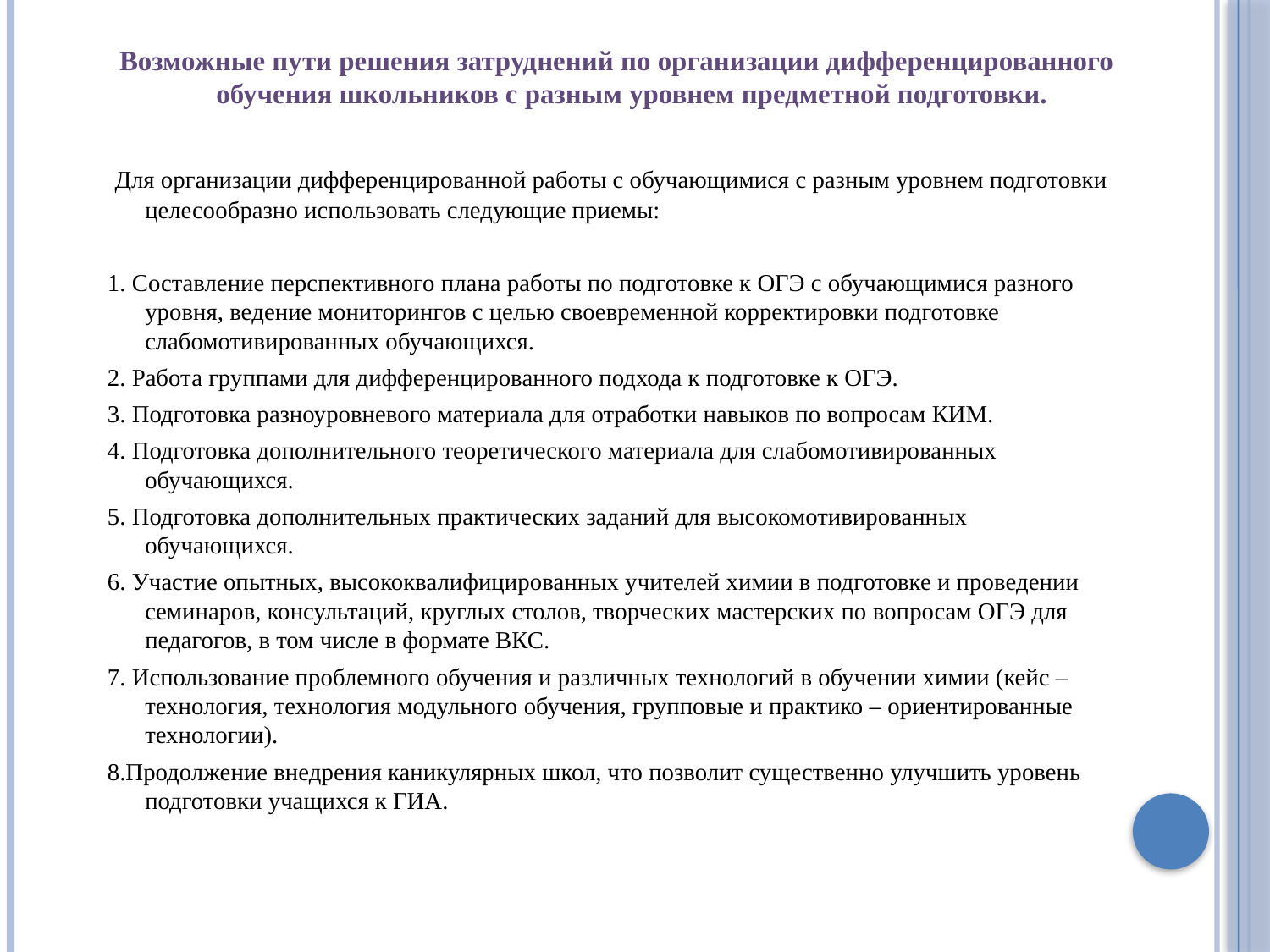

Возможные пути решения затруднений по организации дифференцированного обучения школьников с разным уровнем предметной подготовки.

 Для организации дифференцированной работы с обучающимися с разным уровнем подготовки целесообразно использовать следующие приемы:

1. Составление перспективного плана работы по подготовке к ОГЭ с обучающимися разного уровня, ведение мониторингов с целью своевременной корректировки подготовке слабомотивированных обучающихся.
2. Работа группами для дифференцированного подхода к подготовке к ОГЭ.
3. Подготовка разноуровневого материала для отработки навыков по вопросам КИМ.
4. Подготовка дополнительного теоретического материала для слабомотивированных обучающихся.
5. Подготовка дополнительных практических заданий для высокомотивированных обучающихся.
6. Участие опытных, высококвалифицированных учителей химии в подготовке и проведении семинаров, консультаций, круглых столов, творческих мастерских по вопросам ОГЭ для педагогов, в том числе в формате ВКС.
7. Использование проблемного обучения и различных технологий в обучении химии (кейс – технология, технология модульного обучения, групповые и практико – ориентированные технологии).
8.Продолжение внедрения каникулярных школ, что позволит существенно улучшить уровень подготовки учащихся к ГИА.